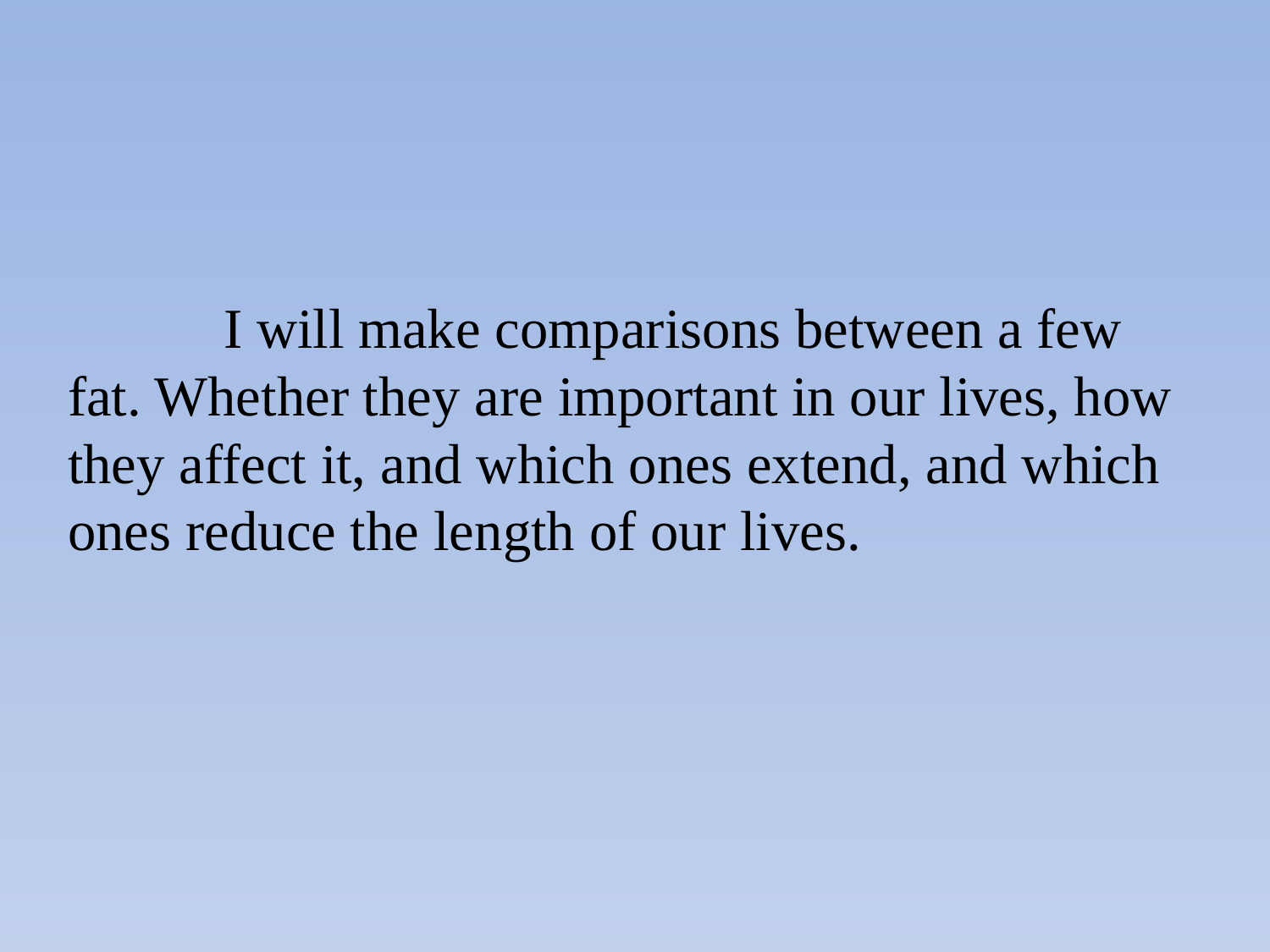

I will make comparisons between a few fat. Whether they are important in our lives, how they affect it, and which ones extend, and which ones reduce the length of our lives.